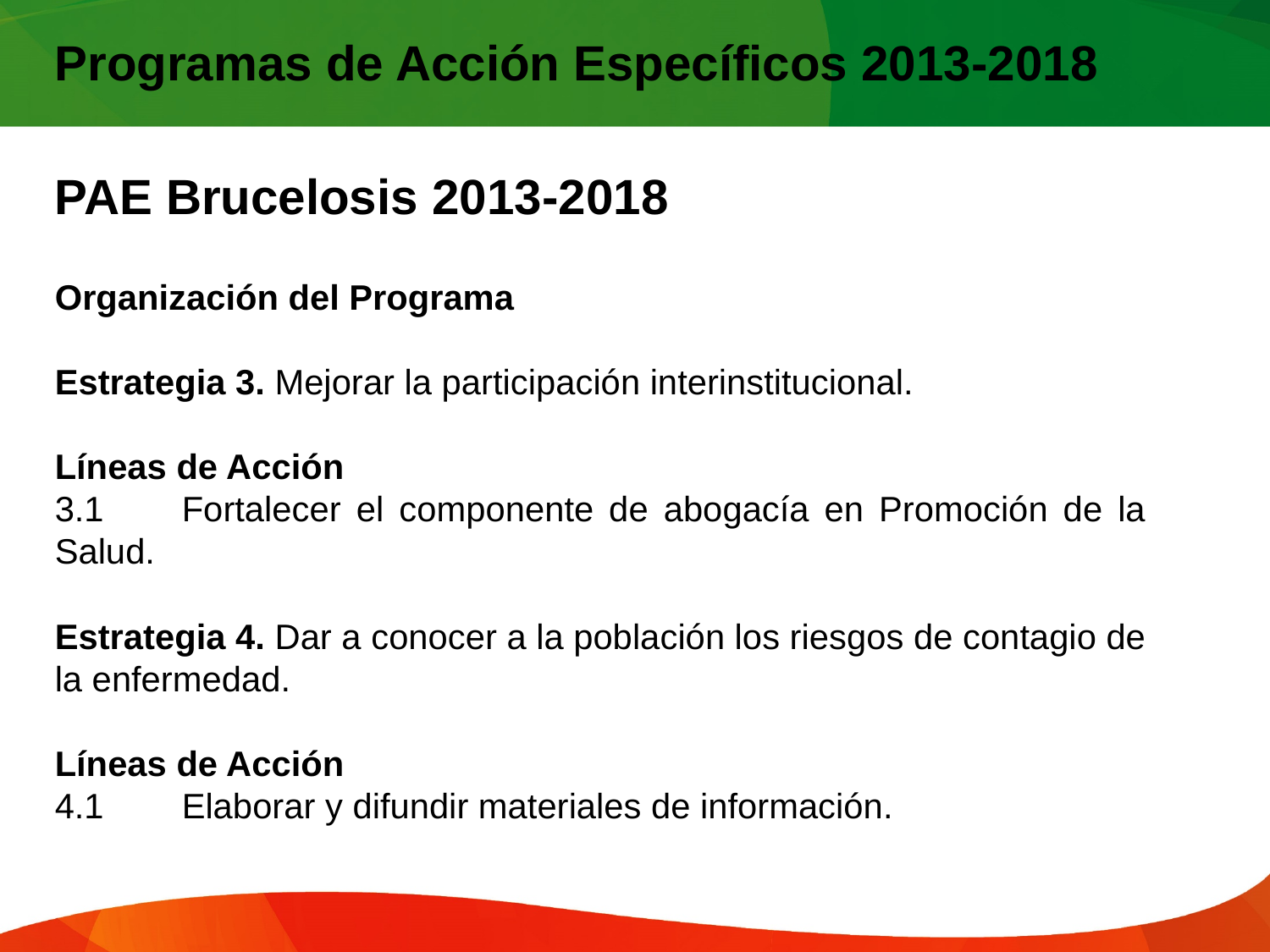

Programas de Acción Específicos 2013-2018
PAE Brucelosis 2013-2018

Organización del Programa

Estrategia 3. Mejorar la participación interinstitucional.

Líneas de Acción
3.1	Fortalecer el componente de abogacía en Promoción de la Salud.

Estrategia 4. Dar a conocer a la población los riesgos de contagio de la enfermedad.

Líneas de Acción
4.1	Elaborar y difundir materiales de información.